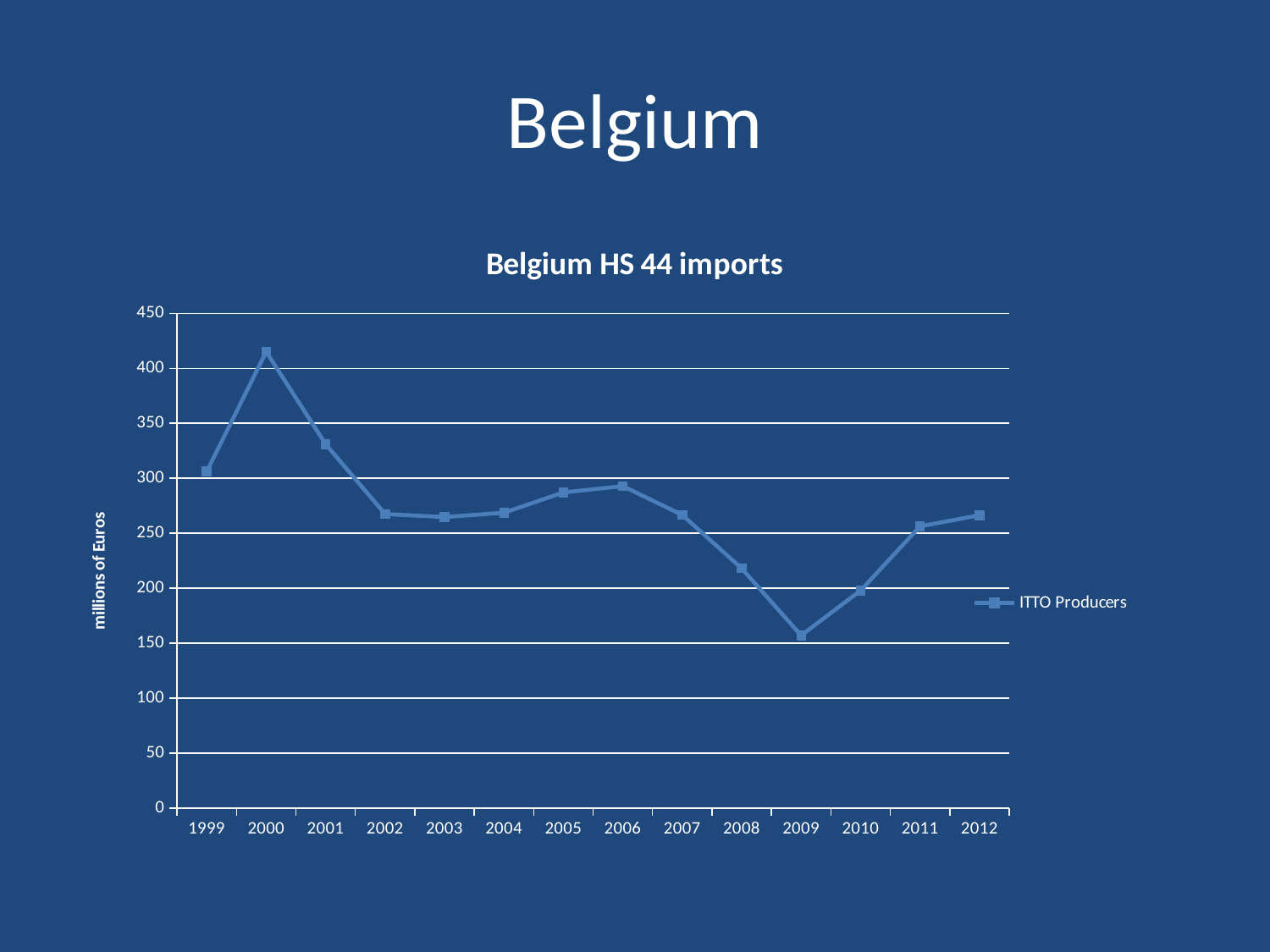

# Belgium

### Chart: Belgium HS 44 imports

| Category |  |
|---|---|
| 1999 | 306.202045 |
| 2000 | 415.12047300000006 |
| 2001 | 331.04135699999995 |
| 2002 | 267.43920199999997 |
| 2003 | 264.760893 |
| 2004 | 268.70239 |
| 2005 | 287.192613 |
| 2006 | 292.87262799999996 |
| 2007 | 266.70330419999993 |
| 2008 | 217.94183700000005 |
| 2009 | 157.03543799999994 |
| 2010 | 197.868657 |
| 2011 | 256.31015899999994 |
| 2012 | 266.410435 |